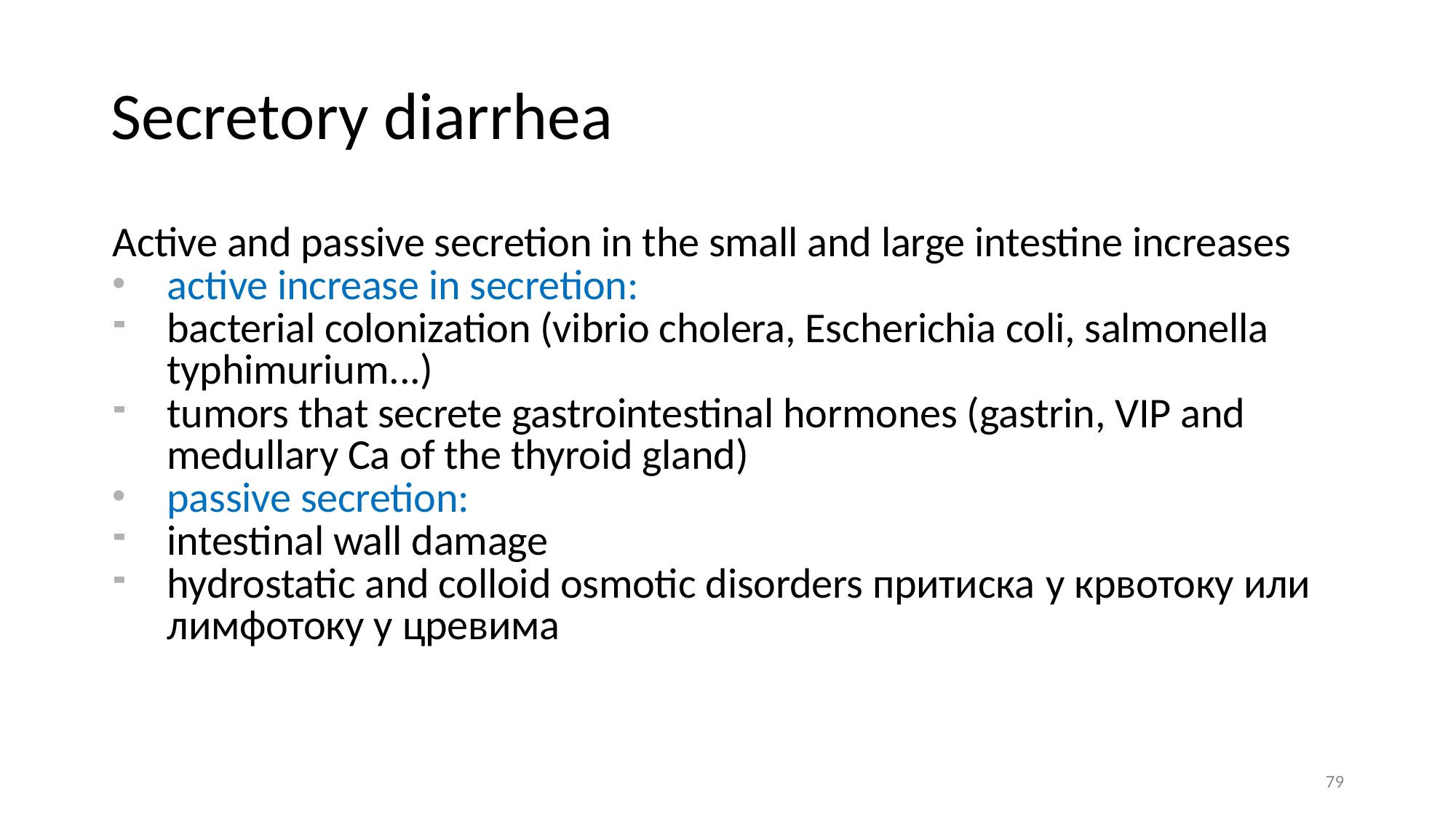

# Secretory diarrhea
Active and passive secretion in the small and large intestine increases
active increase in secretion:
bacterial colonization (vibrio cholera, Escherichia coli, salmonella typhimurium...)
tumors that secrete gastrointestinal hormones (gastrin, VIP and medullary Ca of the thyroid gland)
passive secretion:
intestinal wall damage
hydrostatic and colloid osmotic disorders притиска у крвотоку или лимфотоку у цревима

79